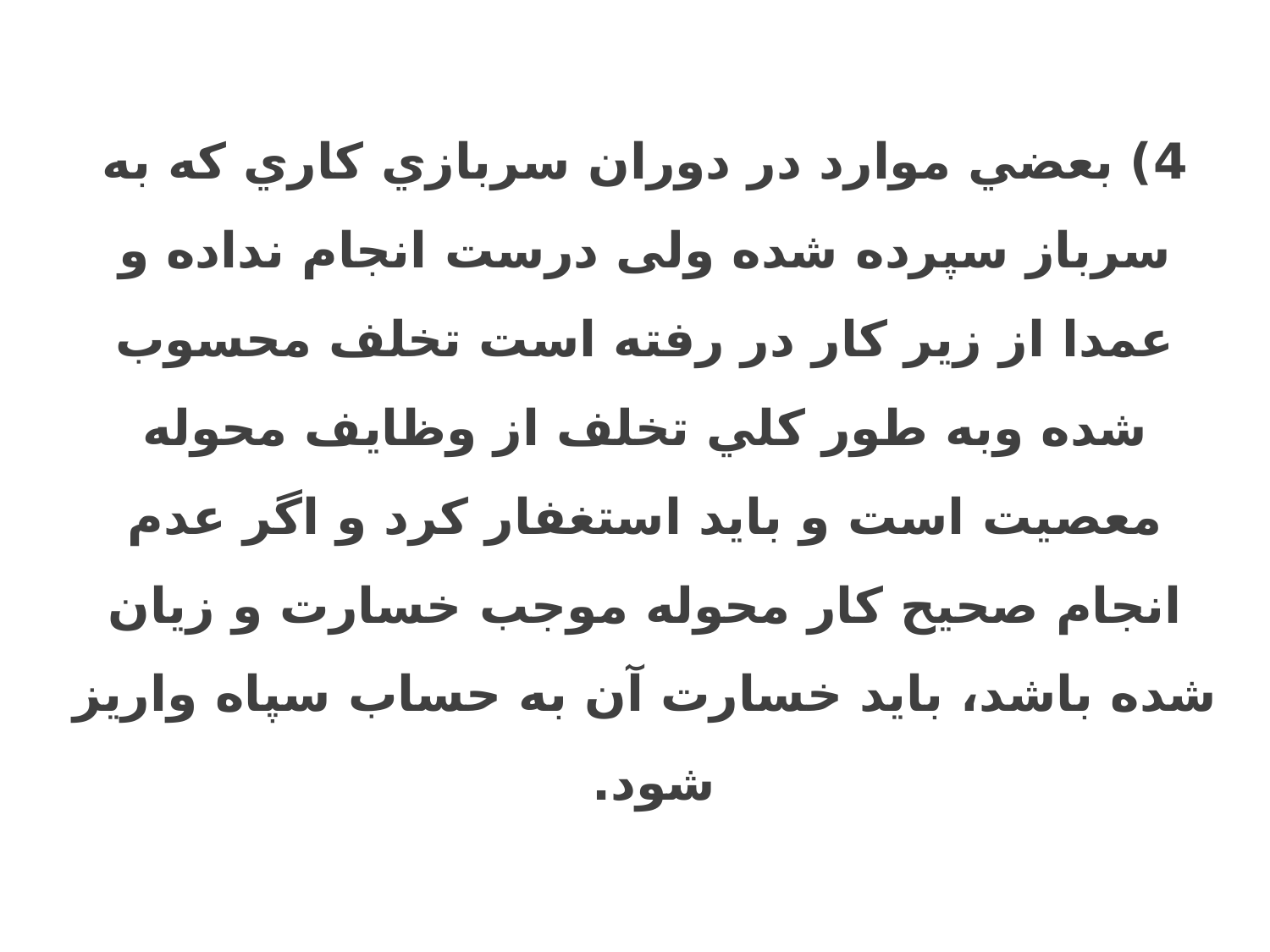

4) بعضي موارد در دوران سربازي كاري كه به سرباز سپرده شده ولی درست انجام نداده و عمدا از زير كار در رفته است تخلف محسوب شده وبه طور كلي تخلف از وظايف محوله معصيت است و بايد استغفار كرد و اگر عدم انجام صحيح كار محوله موجب خسارت و زيان شده باشد، بايد خسارت آن به حساب سپاه واريز شود.